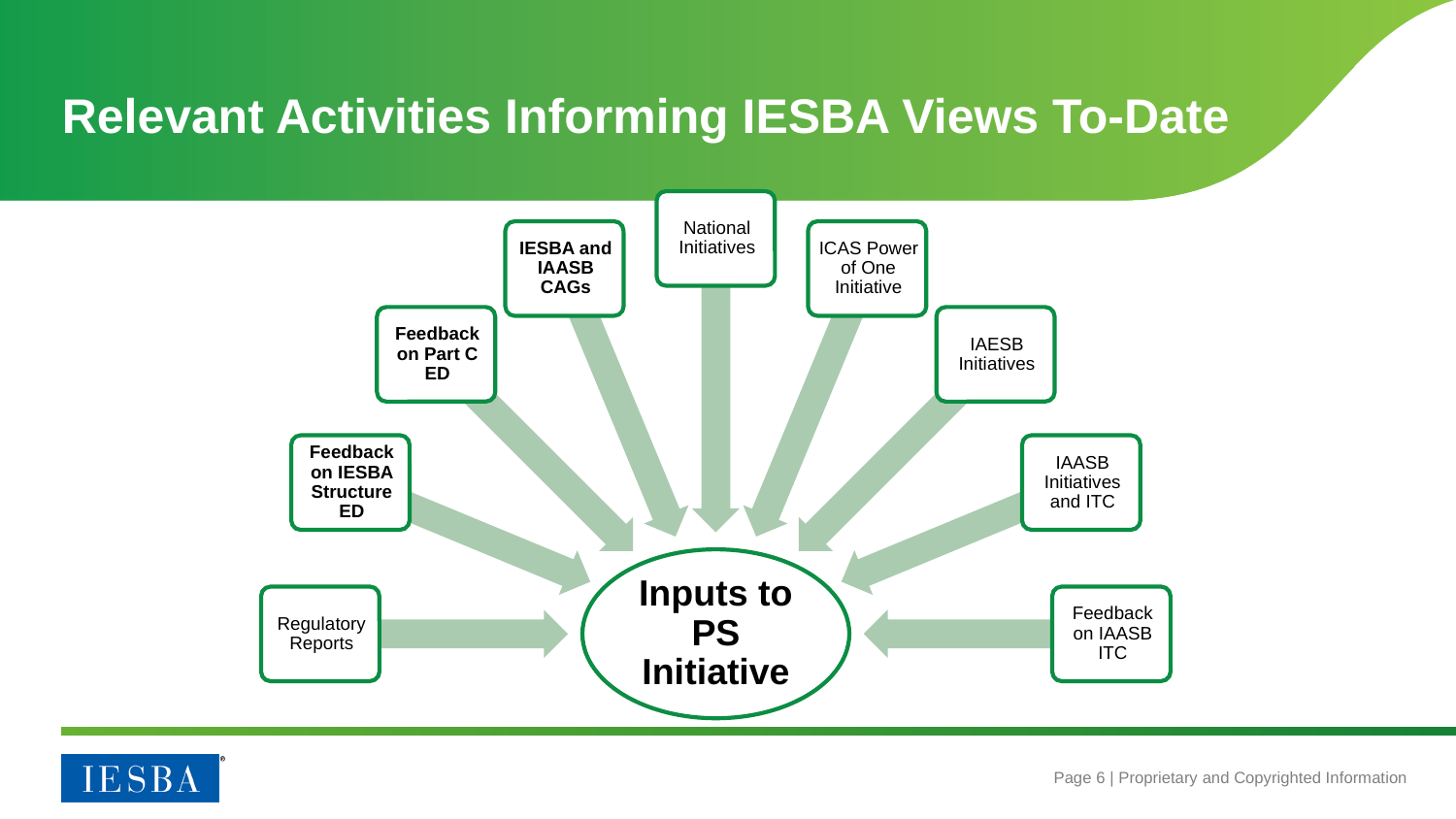

# Relevant Activities Informing IESBA Views To-Date
Inputs to PS Initiative
Regulatory Reports
Feedback on IESBA Structure ED
Feedback on Part C ED
IESBA and IAASB CAGs
National Initiatives
ICAS Power of One Initiative
IAESB Initiatives
IAASB Initiatives and ITC
Feedback on IAASB ITC